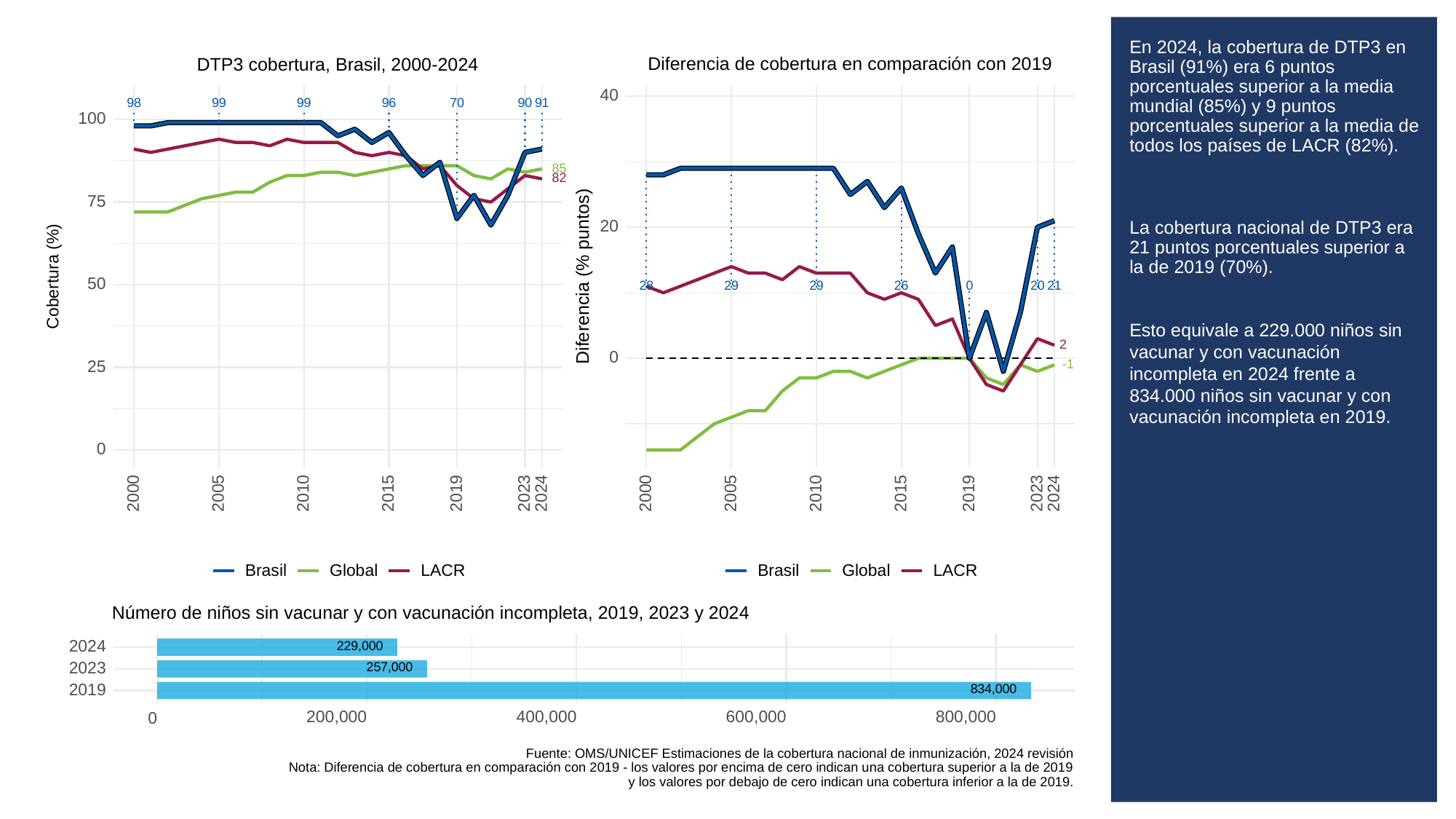

# En 2024, la cobertura de DTP3 en Brasil (91%) era 6 puntos porcentuales superior a la media mundial (85%) y 9 puntos porcentuales superior a la media de todos los países de LACR (82%).

La cobertura nacional de DTP3 era 21 puntos porcentuales superior a la de 2019 (70%).

Esto equivale a 229.000 niños sin vacunar y con vacunación incompleta en 2024 frente a 834.000 niños sin vacunar y con vacunación incompleta en 2019.

Diferencia de cobertura en comparación con 2019
DTP3 cobertura, Brasil, 2000-2024

40

98
99
99
96
70
90
91

100

85

82

75

20

Diferencia (% puntos)
Cobertura (%)
50
28
29
29
26
0
20
21

2
0

-1
25

0

2023
2023
2000
2005
2010
2015
2019
2024
2000
2005
2010
2015
2019
2024
Global
LACR
Global
LACR
Brasil
Brasil

Número de niños sin vacunar y con vacunación incompleta, 2019, 2023 y 2024

229,000
2024

257,000
2023

834,000
2019

200,000
400,000
600,000
800,000
0
Fuente: OMS/UNICEF Estimaciones de la cobertura nacional de inmunización, 2024 revisión
Nota: Diferencia de cobertura en comparación con 2019 - los valores por encima de cero indican una cobertura superior a la de 2019
y los valores por debajo de cero indican una cobertura inferior a la de 2019.